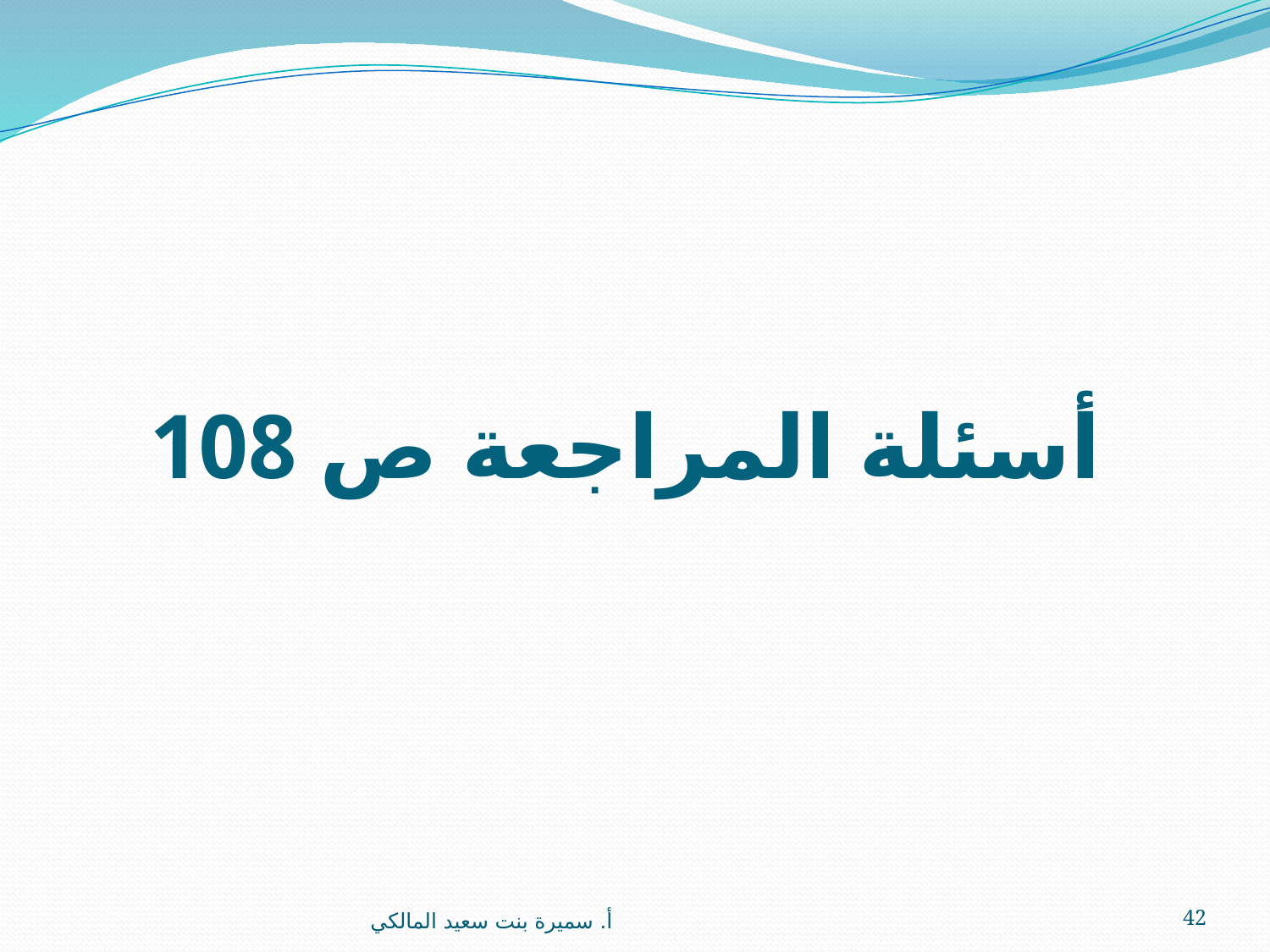

# أسئلة المراجعة ص 108
أ. سميرة بنت سعيد المالكي
42